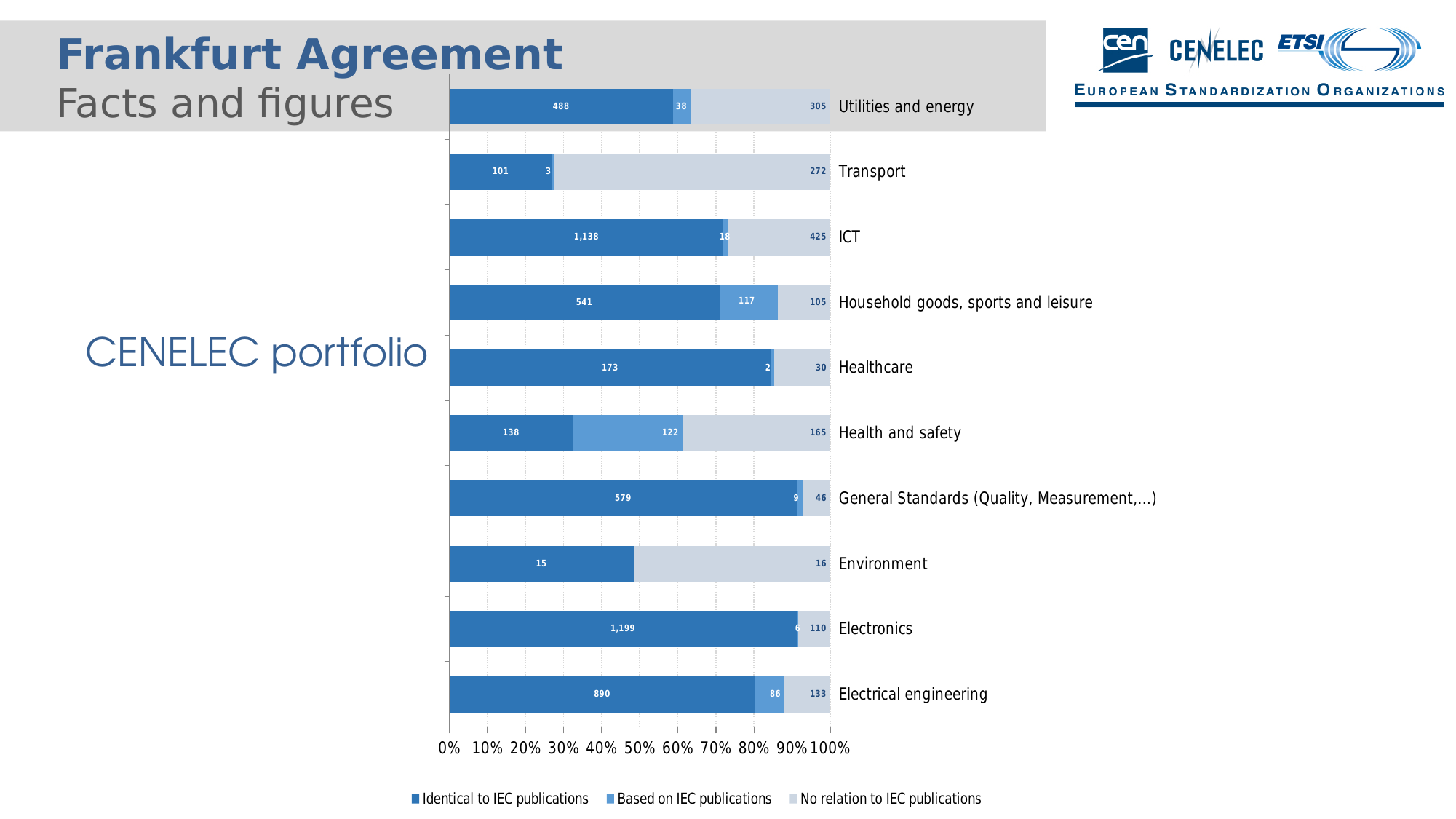

# Frankfurt Agreement Facts and figures

### Chart

| Category | Identical to IEC publications | Based on IEC publications | No relation to IEC publications |
|---|---|---|---|
| Electrical engineering | 890.0 | 86.0 | 133.0 |
| Electronics | 1199.0 | 6.0 | 110.0 |
| Environment | 15.0 | None | 16.0 |
| General Standards (Quality, Measurement,...) | 579.0 | 9.0 | 46.0 |
| Health and safety | 138.0 | 122.0 | 165.0 |
| Healthcare | 173.0 | 2.0 | 30.0 |
| Household goods, sports and leisure | 541.0 | 117.0 | 105.0 |
| ICT | 1138.0 | 18.0 | 425.0 |
| Transport | 101.0 | 3.0 | 272.0 |
| Utilities and energy | 488.0 | 38.0 | 305.0 |
CENELEC portfolio